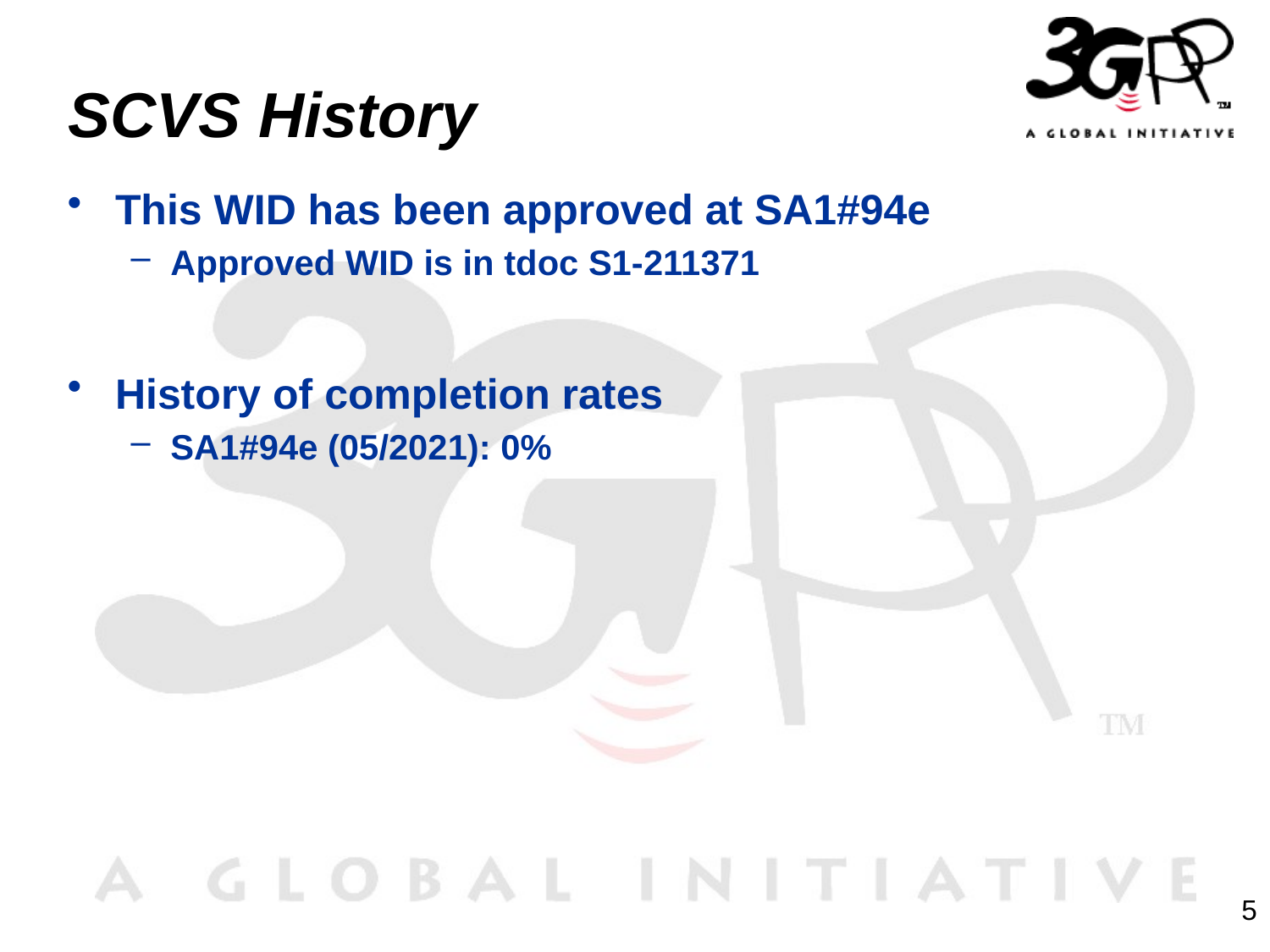

# SCVS History
This WID has been approved at SA1#94e
Approved WID is in tdoc S1-211371

History of completion rates
SA1#94e (05/2021): 0%
5